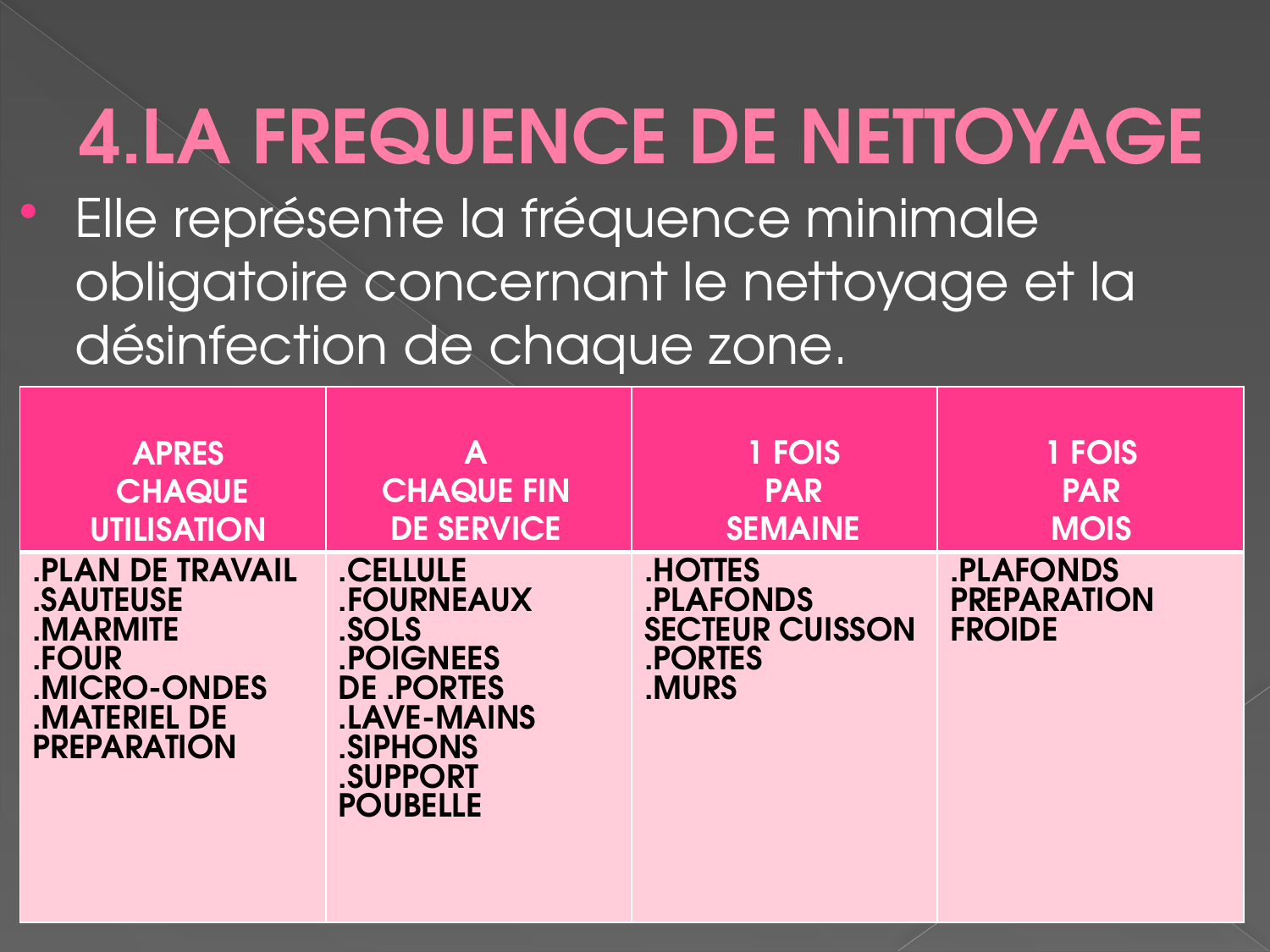

# 4.LA FREQUENCE DE NETTOYAGE
Elle représente la fréquence minimale obligatoire concernant le nettoyage et la désinfection de chaque zone.

|  |  |  |  |
| --- | --- | --- | --- |
| .PLAN DE TRAVAIL .SAUTEUSE .MARMITE .FOUR .MICRO-ONDES .MATERIEL DE PREPARATION | .CELLULE .FOURNEAUX .SOLS .POIGNEES DE .PORTES .LAVE-MAINS .SIPHONS .SUPPORT POUBELLE | .HOTTES .PLAFONDS SECTEUR CUISSON .PORTES .MURS | .PLAFONDS PREPARATION FROIDE |
A
CHAQUE FIN
DE SERVICE
1 FOIS
PAR
SEMAINE
1 FOIS
PAR
MOIS
APRES
 CHAQUE
UTILISATION